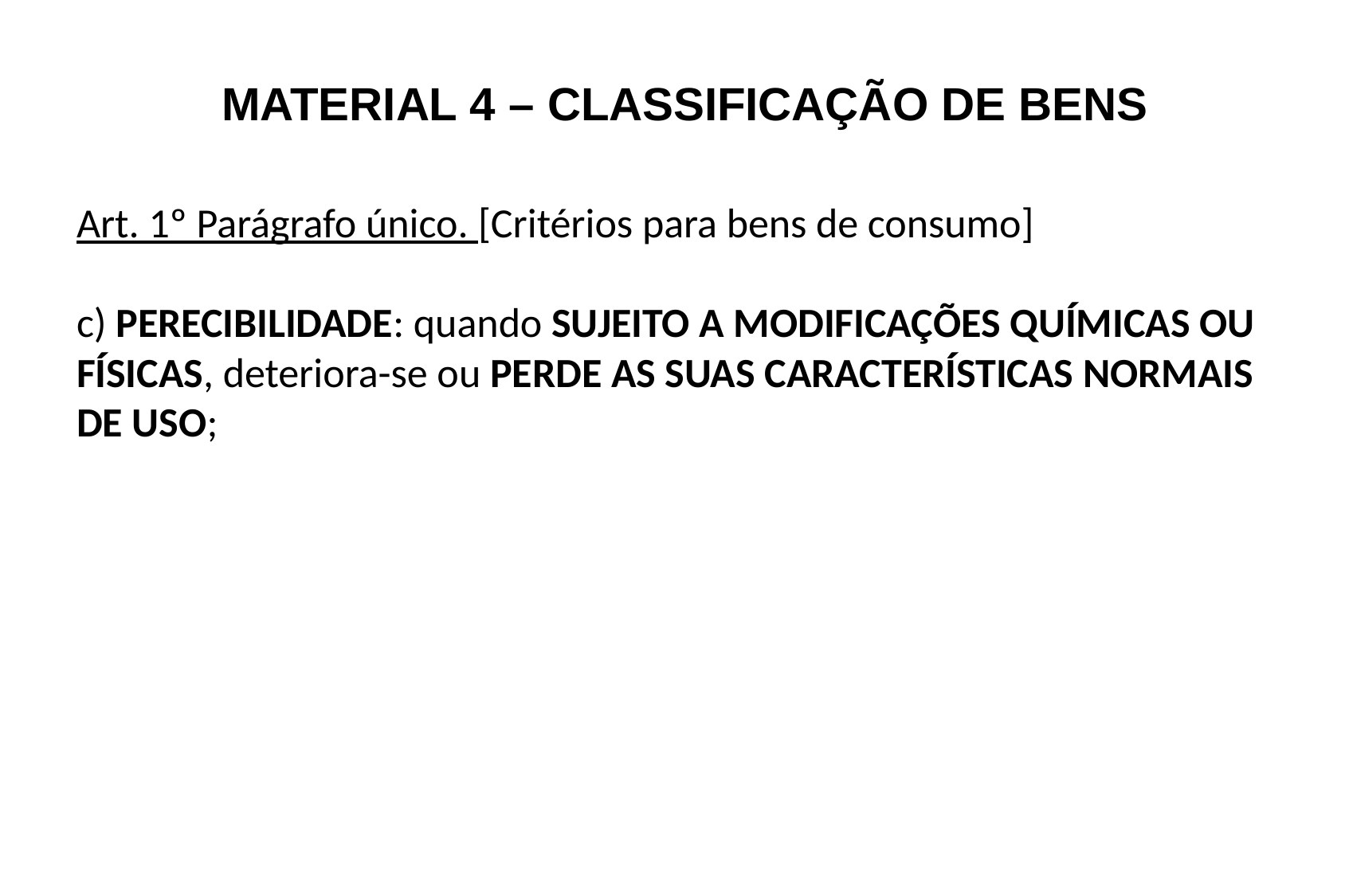

MATERIAL 4 – CLASSIFICAÇÃO DE BENS
Art. 1º Parágrafo único. [Critérios para bens de consumo]

c) PERECIBILIDADE: quando SUJEITO A MODIFICAÇÕES QUÍMICAS OU FÍSICAS, deteriora-se ou PERDE AS SUAS CARACTERÍSTICAS NORMAIS DE USO;